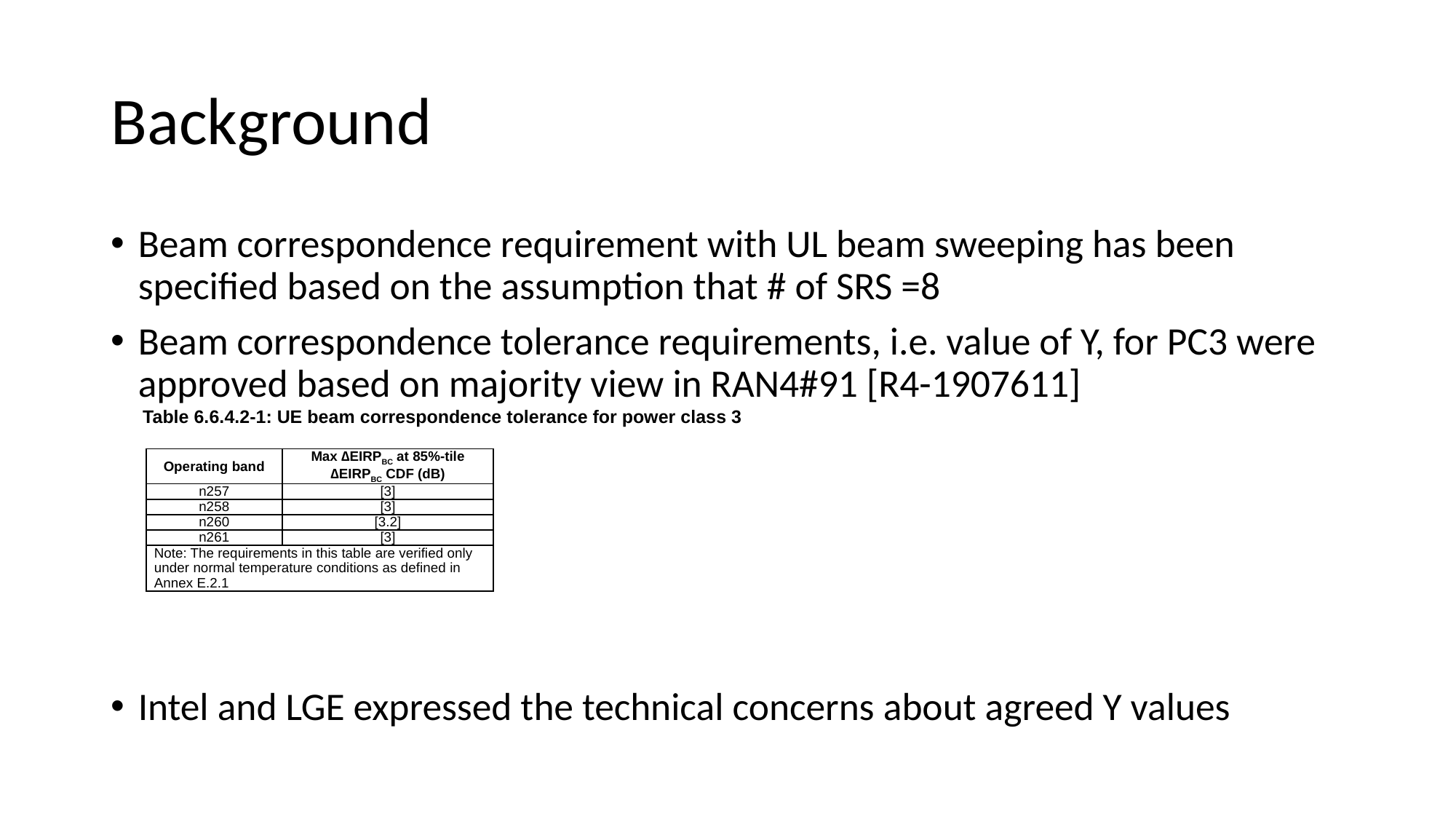

# Background
Beam correspondence requirement with UL beam sweeping has been specified based on the assumption that # of SRS =8
Beam correspondence tolerance requirements, i.e. value of Y, for PC3 were approved based on majority view in RAN4#91 [R4-1907611]

Intel and LGE expressed the technical concerns about agreed Y values
Table 6.6.4.2-1: UE beam correspondence tolerance for power class 3
| Operating band | Max ∆EIRPBC at 85%-tile ∆EIRPBC CDF (dB) |
| --- | --- |
| n257 | [3] |
| n258 | [3] |
| n260 | [3.2] |
| n261 | [3] |
| Note: The requirements in this table are verified only under normal temperature conditions as defined in Annex E.2.1 |  |